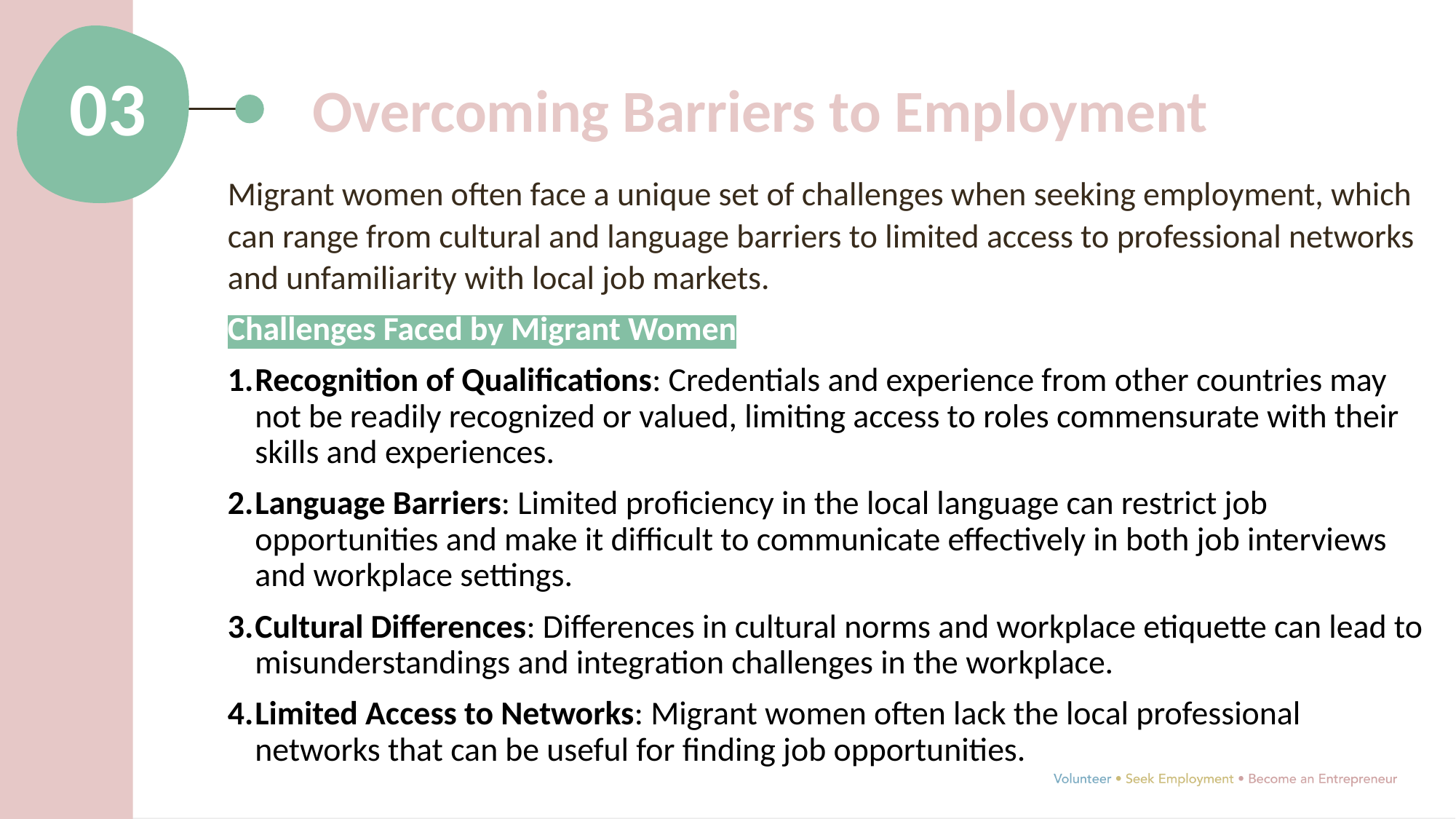

03
Overcoming Barriers to Employment

Migrant women often face a unique set of challenges when seeking employment, which can range from cultural and language barriers to limited access to professional networks and unfamiliarity with local job markets.
Challenges Faced by Migrant Women
Recognition of Qualifications: Credentials and experience from other countries may not be readily recognized or valued, limiting access to roles commensurate with their skills and experiences.
Language Barriers: Limited proficiency in the local language can restrict job opportunities and make it difficult to communicate effectively in both job interviews and workplace settings.
Cultural Differences: Differences in cultural norms and workplace etiquette can lead to misunderstandings and integration challenges in the workplace.
Limited Access to Networks: Migrant women often lack the local professional networks that can be useful for finding job opportunities.